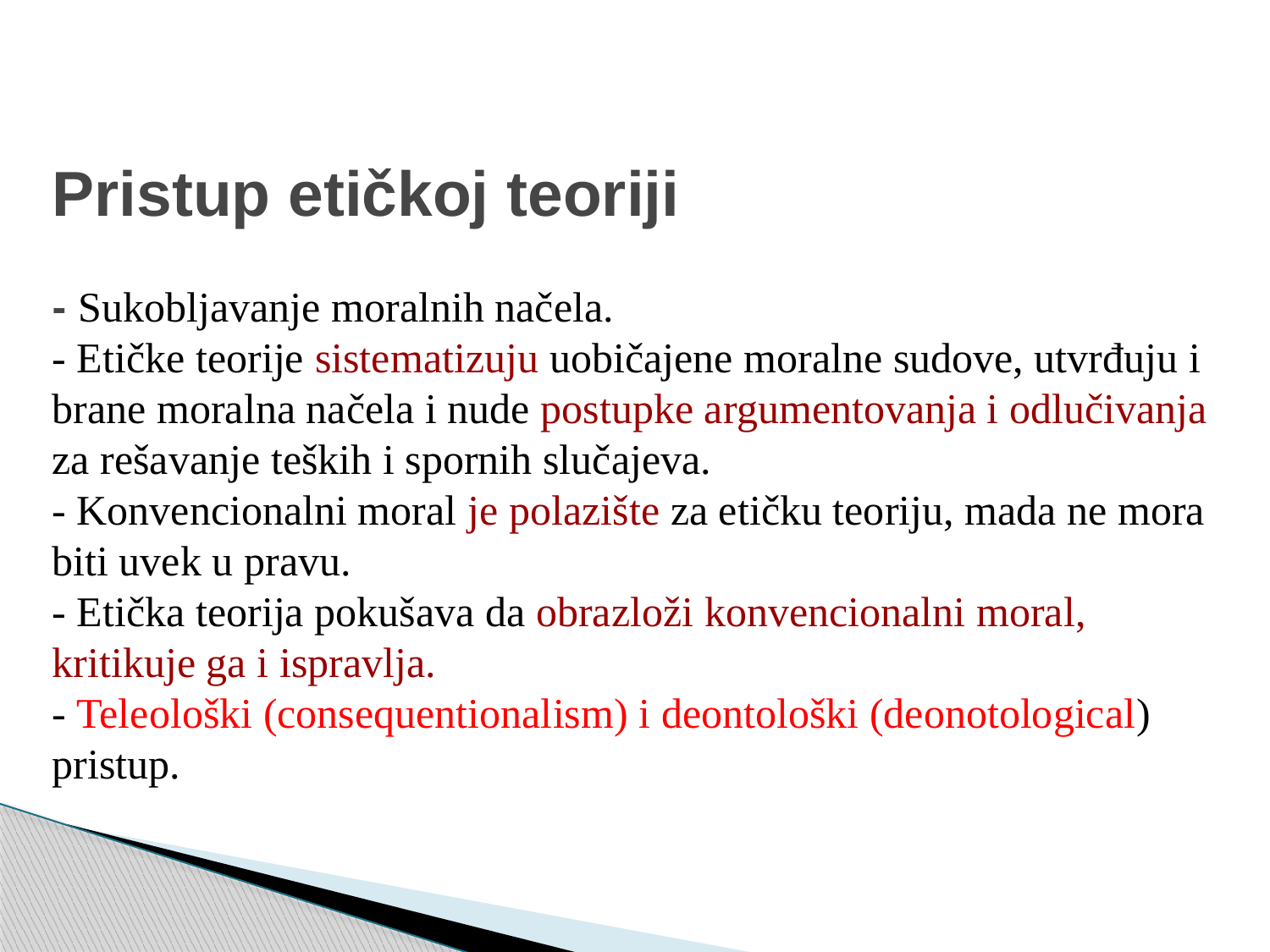

# Pristup etičkoj teoriji - Sukobljavanje moralnih načela. - Etičke teorije sistematizuju uobičajene moralne sudove, utvrđuju i brane moralna načela i nude postupke argumentovanja i odlučivanja za rešavanje teških i spornih slučajeva. - Konvencionalni moral je polazište za etičku teoriju, mada ne mora biti uvek u pravu. - Etička teorija pokušava da obrazloži konvencionalni moral, kritikuje ga i ispravlja. - Teleološki (consequentionalism) i deontološki (deonotological) pristup.